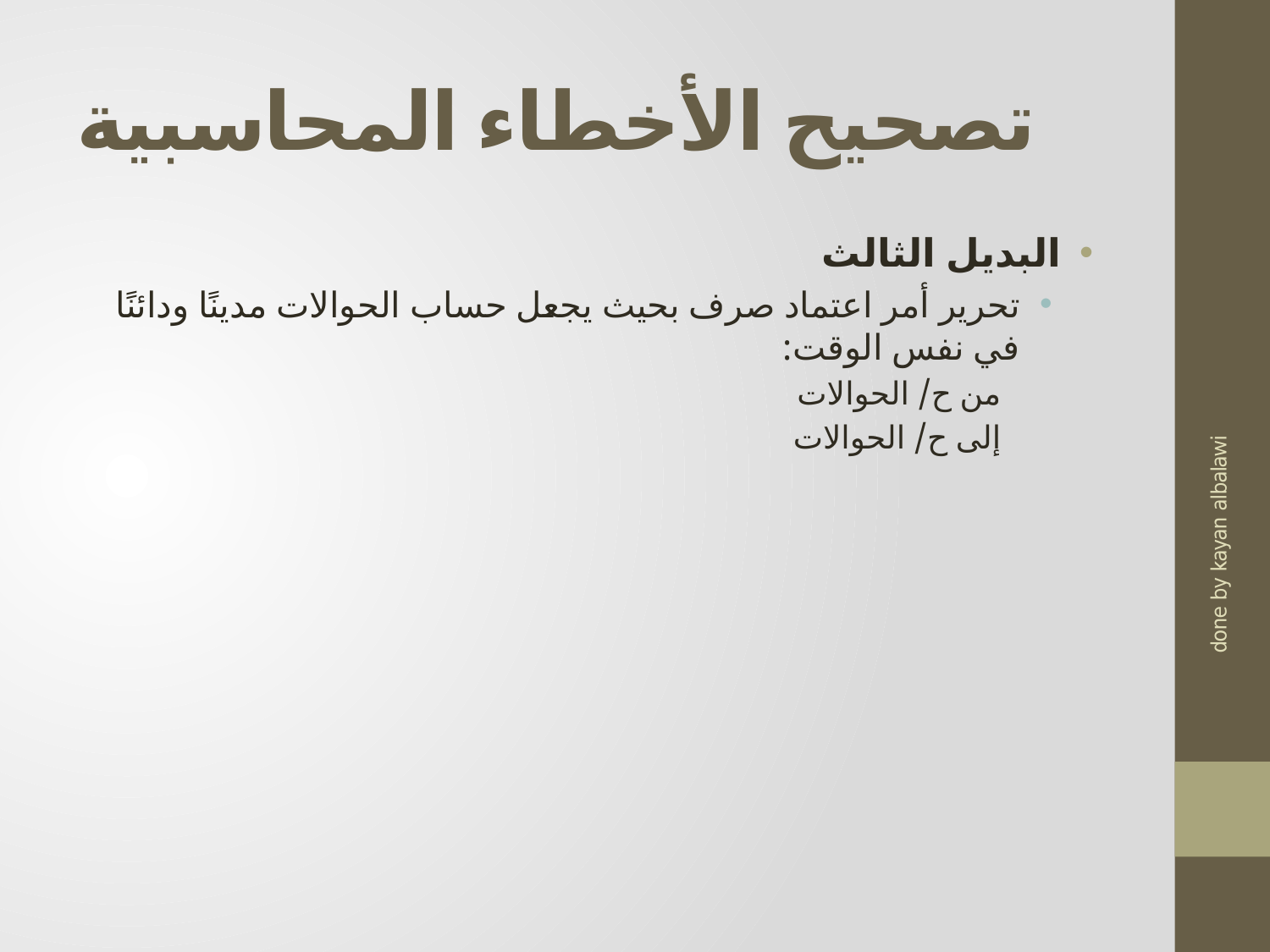

# تصحيح الأخطاء المحاسبية
البديل الثالث
تحرير أمر اعتماد صرف بحيث يجعل حساب الحوالات مدينًا ودائنًا في نفس الوقت:
من ح/ الحوالات
إلى ح/ الحوالات
done by kayan albalawi